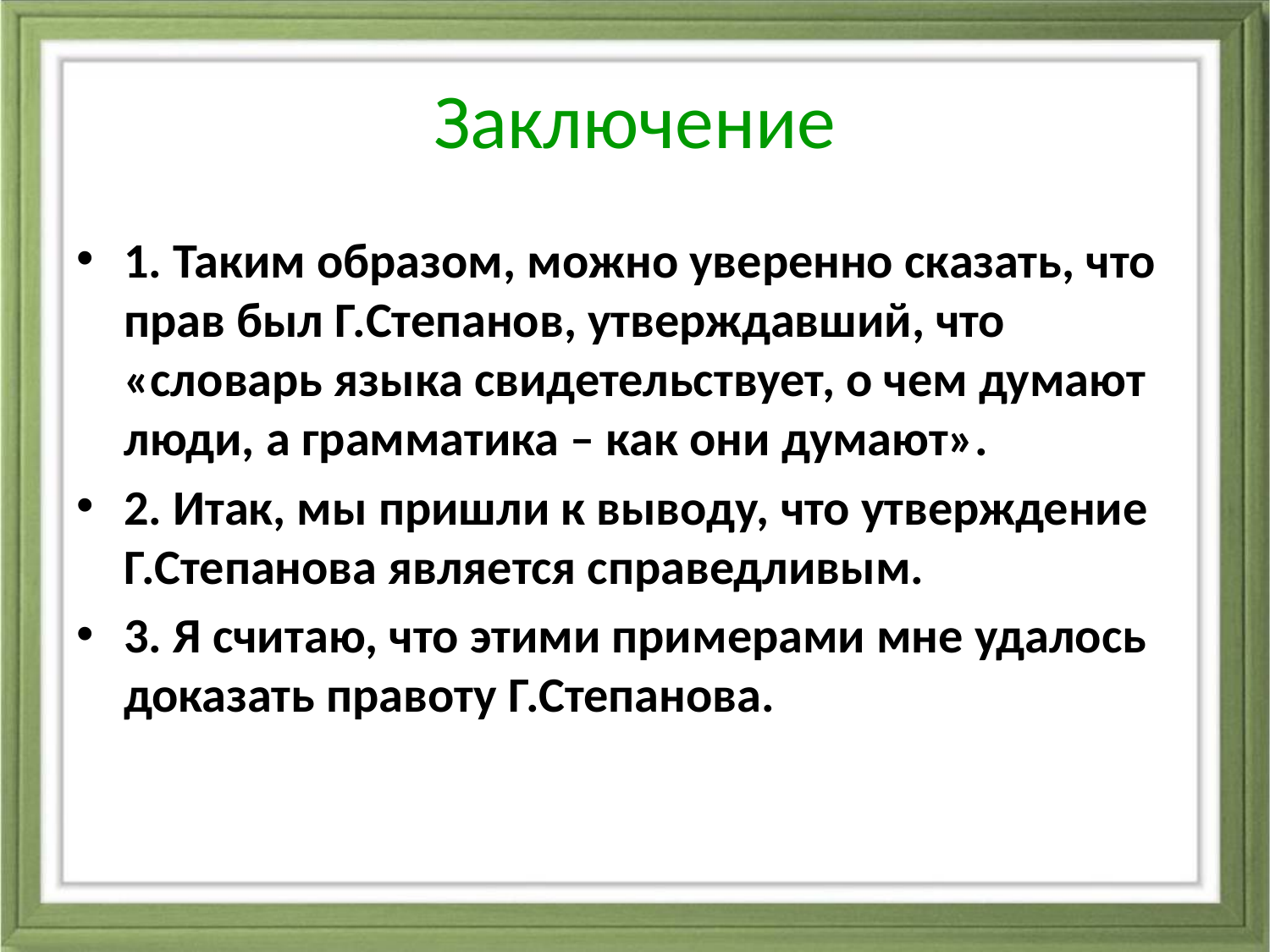

# Заключение
1. Таким образом, можно уверенно сказать, что прав был Г.Степанов, утверждавший, что «словарь языка свидетельствует, о чем думают люди, а грамматика – как они думают».
2. Итак, мы пришли к выводу, что утверждение  Г.Степанова является справедливым.
3. Я считаю, что этими примерами мне удалось доказать правоту Г.Степанова.